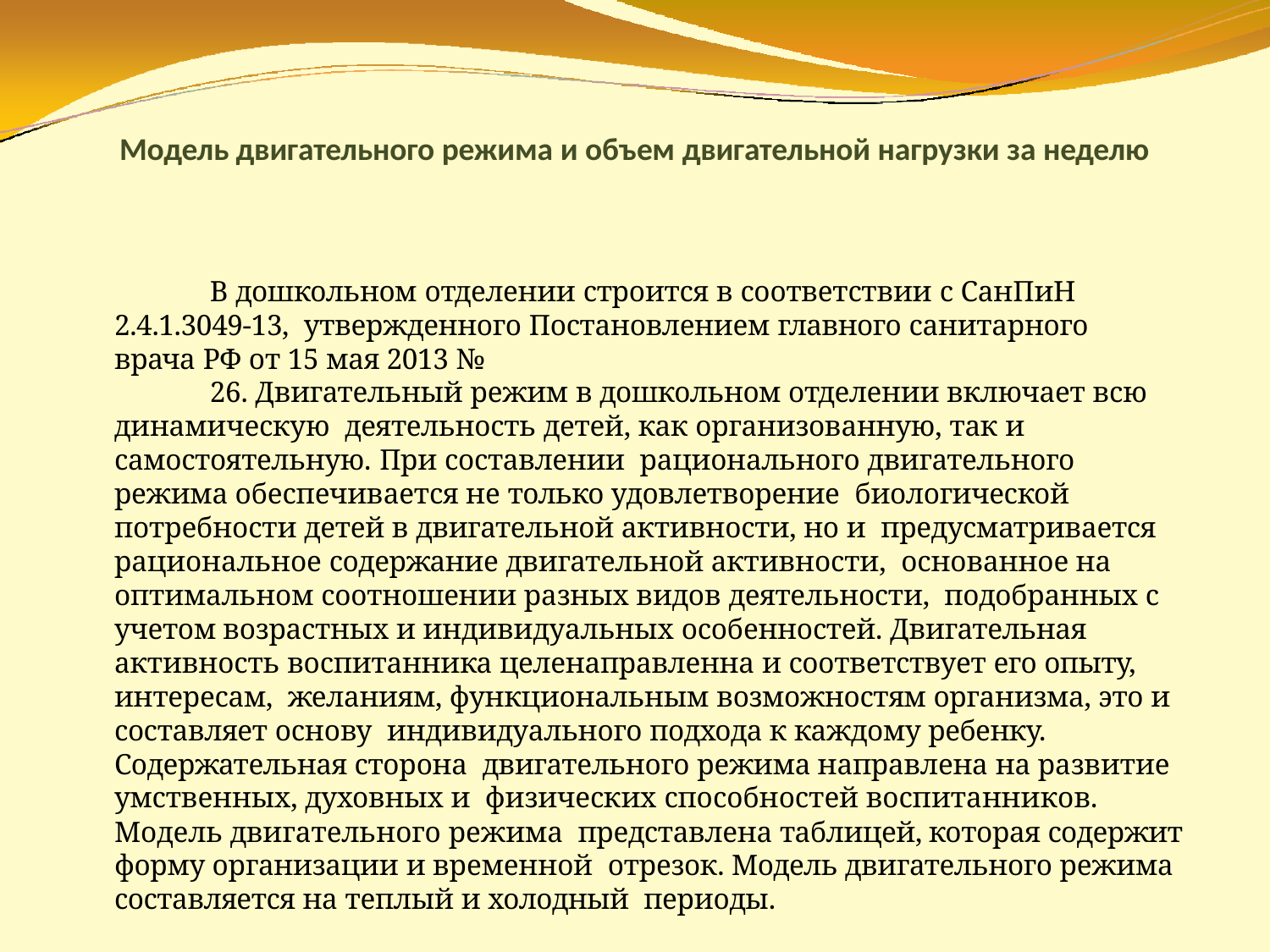

# Модель двигательного режима и объем двигательной нагрузки за неделю
В дошкольном отделении строится в соответствии с СанПиН 2.4.1.3049-13,  утвержденного Постановлением главного санитарного врача РФ от 15 мая 2013 №
26. Двигательный режим в дошкольном отделении включает всю динамическую  деятельность детей, как организованную, так и самостоятельную. При составлении  рационального двигательного режима обеспечивается не только удовлетворение  биологической потребности детей в двигательной активности, но и  предусматривается рациональное содержание двигательной активности,  основанное на оптимальном соотношении разных видов деятельности,  подобранных с учетом возрастных и индивидуальных особенностей. Двигательная  активность воспитанника целенаправленна и соответствует его опыту, интересам,  желаниям, функциональным возможностям организма, это и составляет основу  индивидуального подхода к каждому ребенку. Содержательная сторона  двигательного режима направлена на развитие умственных, духовных и  физических способностей воспитанников. Модель двигательного режима  представлена таблицей, которая содержит форму организации и временной  отрезок. Модель двигательного режима составляется на теплый и холодный  периоды.